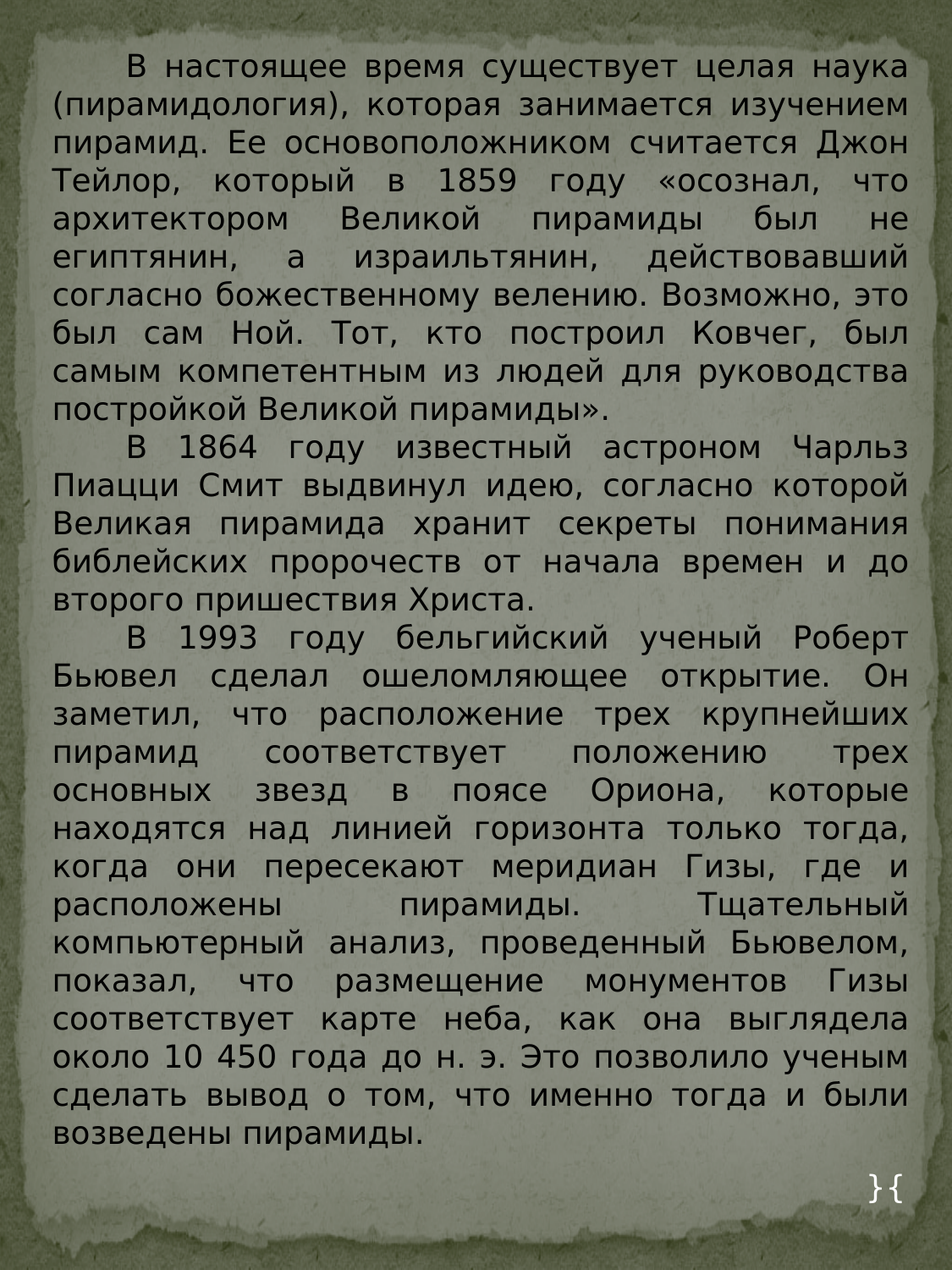

В настоящее время существует целая наука (пирамидология), которая занимается изучением пирамид. Ее основоположником считается Джон Тейлор, который в 1859 году «осознал, что архитектором Великой пирамиды был не египтянин, а израильтянин, действовавший согласно божественному велению. Возможно, это был сам Ной. Тот, кто построил Ковчег, был самым компетентным из людей для руководства постройкой Великой пирамиды».
В 1864 году известный астроном Чарльз Пиацци Смит выдвинул идею, согласно которой Великая пирамида хранит секреты понимания библейских пророчеств от начала времен и до второго пришествия Христа.
В 1993 году бельгийский ученый Роберт Бьювел сделал ошеломляющее открытие. Он заметил, что расположение трех крупнейших пирамид соответствует положению трех основных звезд в поясе Ориона, которые находятся над линией горизонта только тогда, когда они пересекают меридиан Гизы, где и расположены пирамиды. Тщательный компьютерный анализ, проведенный Бьювелом, показал, что размещение монументов Гизы соответствует карте неба, как она выглядела около 10 450 года до н. э. Это позволило ученым сделать вывод о том, что именно тогда и были возведены пирамиды.

}{